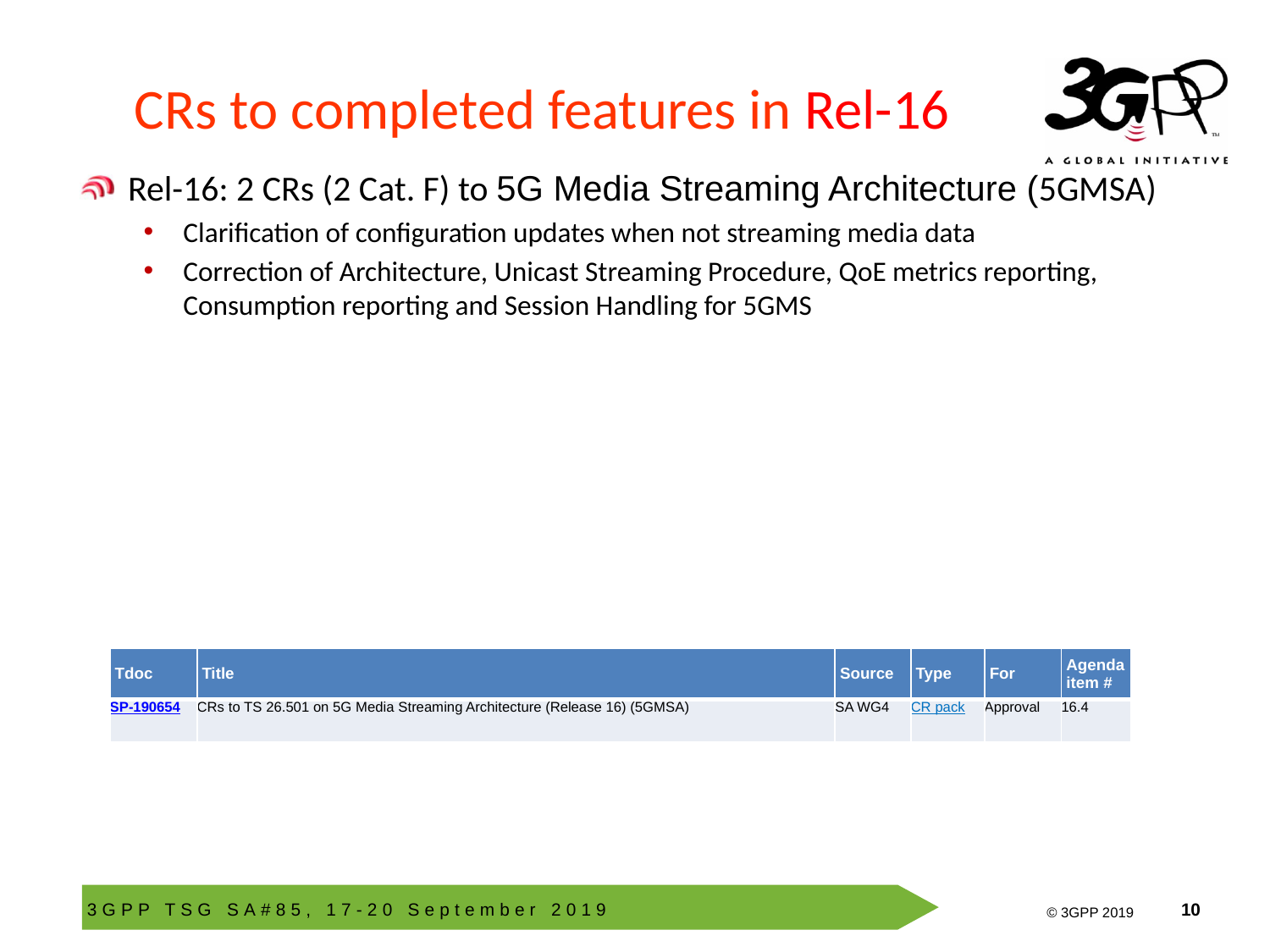

# CRs to completed features in Rel-16
Rel-16: 2 CRs (2 Cat. F) to 5G Media Streaming Architecture (5GMSA)
Clarification of configuration updates when not streaming media data
Correction of Architecture, Unicast Streaming Procedure, QoE metrics reporting, Consumption reporting and Session Handling for 5GMS

| Tdoc | Title | Source | Type | For | Agenda item # |
| --- | --- | --- | --- | --- | --- |
| SP-190654 | CRs to TS 26.501 on 5G Media Streaming Architecture (Release 16) (5GMSA) | SA WG4 | CR pack | Approval | 16.4 |